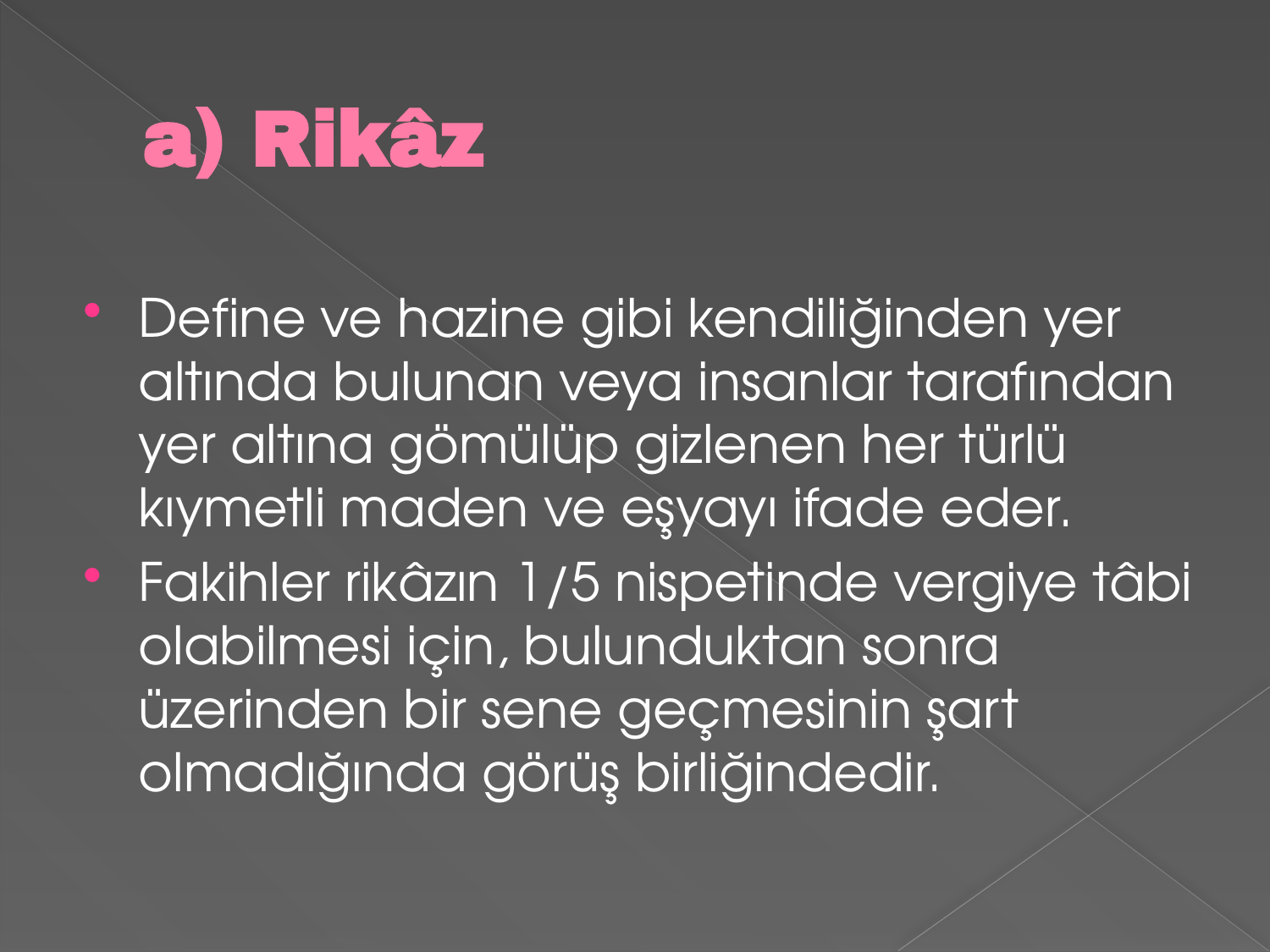

# a) Rikâz
Define ve hazine gibi kendiliğinden yer altında bulunan veya insanlar tarafından yer altına gömülüp gizlenen her türlü kıymetli maden ve eşyayı ifade eder.
Fakihler rikâzın 1/5 nispetinde vergiye tâbi olabilmesi için, bulunduktan sonra üzerinden bir sene geçmesinin şart olmadığında görüş birliğindedir.